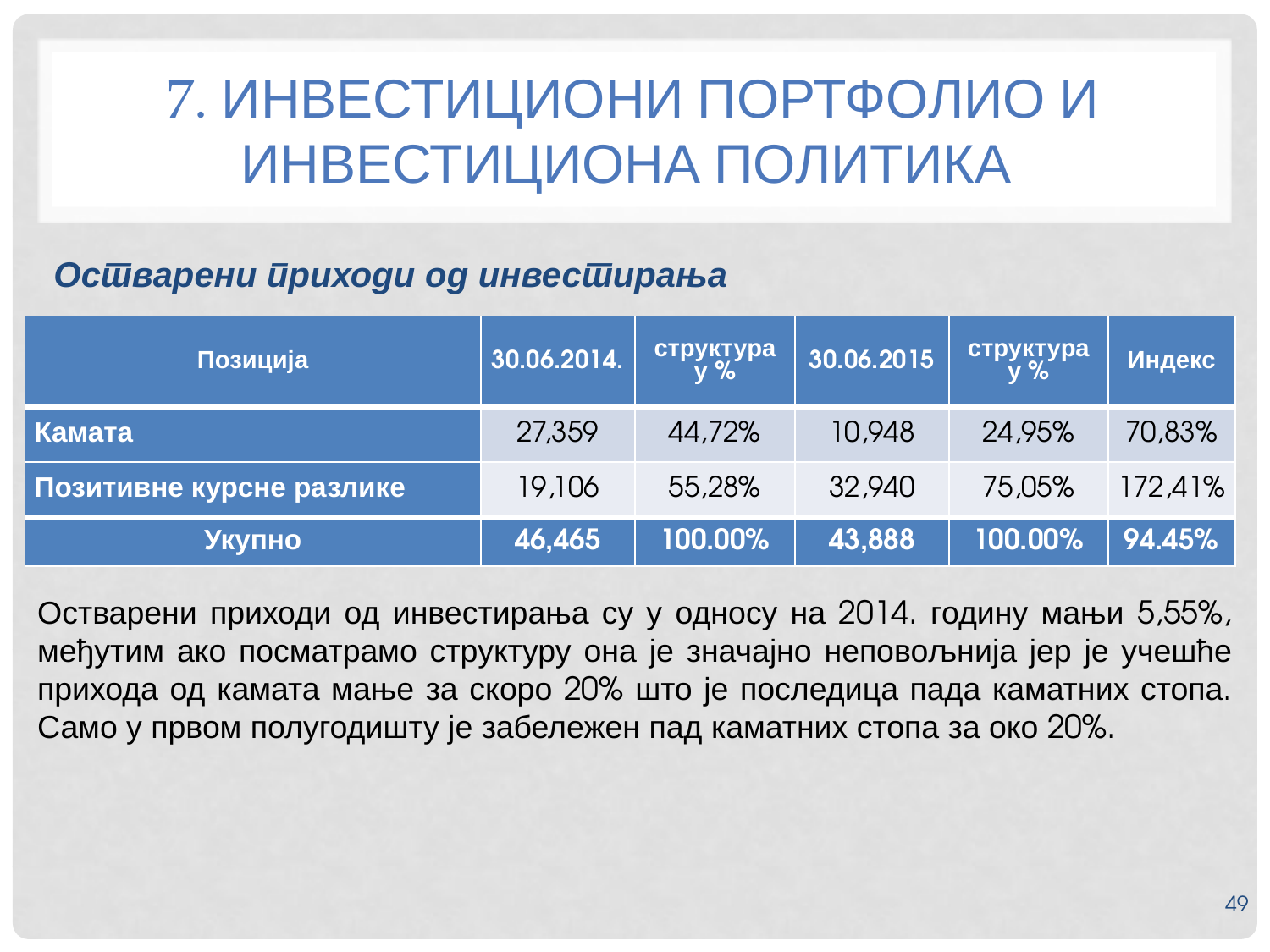

# 7. ИНВЕСТИЦИОНИ ПОРТФОЛИО И ИНВЕСТИЦИОНА ПОЛИТИКА
Остварени приходи од инвестирања

| Позиција | 30.06.2014. | структура у % | 30.06.2015 | структура у % | Индекс |
| --- | --- | --- | --- | --- | --- |
| Камата | 27,359 | 44,72% | 10,948 | 24,95% | 70,83% |
| Позитивне курсне разлике | 19,106 | 55,28% | 32,940 | 75,05% | 172,41% |
| Укупно | 46,465 | 100.00% | 43,888 | 100.00% | 94.45% |
Остварени приходи од инвестирања су у односу на 2014. годину мањи 5,55%, међутим ако посматрамо структуру она је значајно неповољнија јер је учешће прихода од камата мање за скоро 20% што је последица пада каматних стопа. Само у првом полугодишту је забележен пад каматних стопа за око 20%.
49